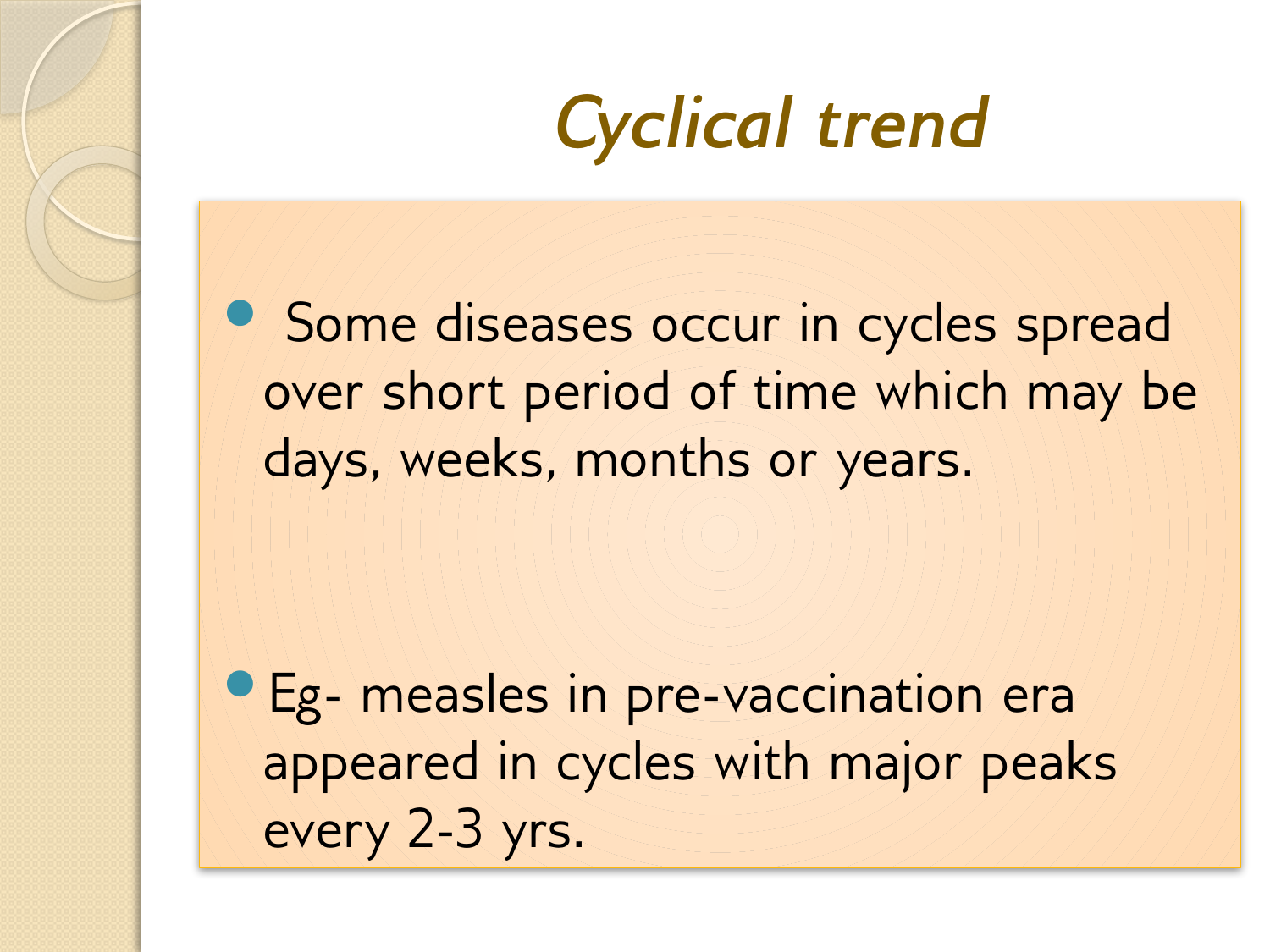

# Cyclical trend

 Some diseases occur in cycles spread over short period of time which may be days, weeks, months or years.

Eg- measles in pre-vaccination era appeared in cycles with major peaks every 2-3 yrs.